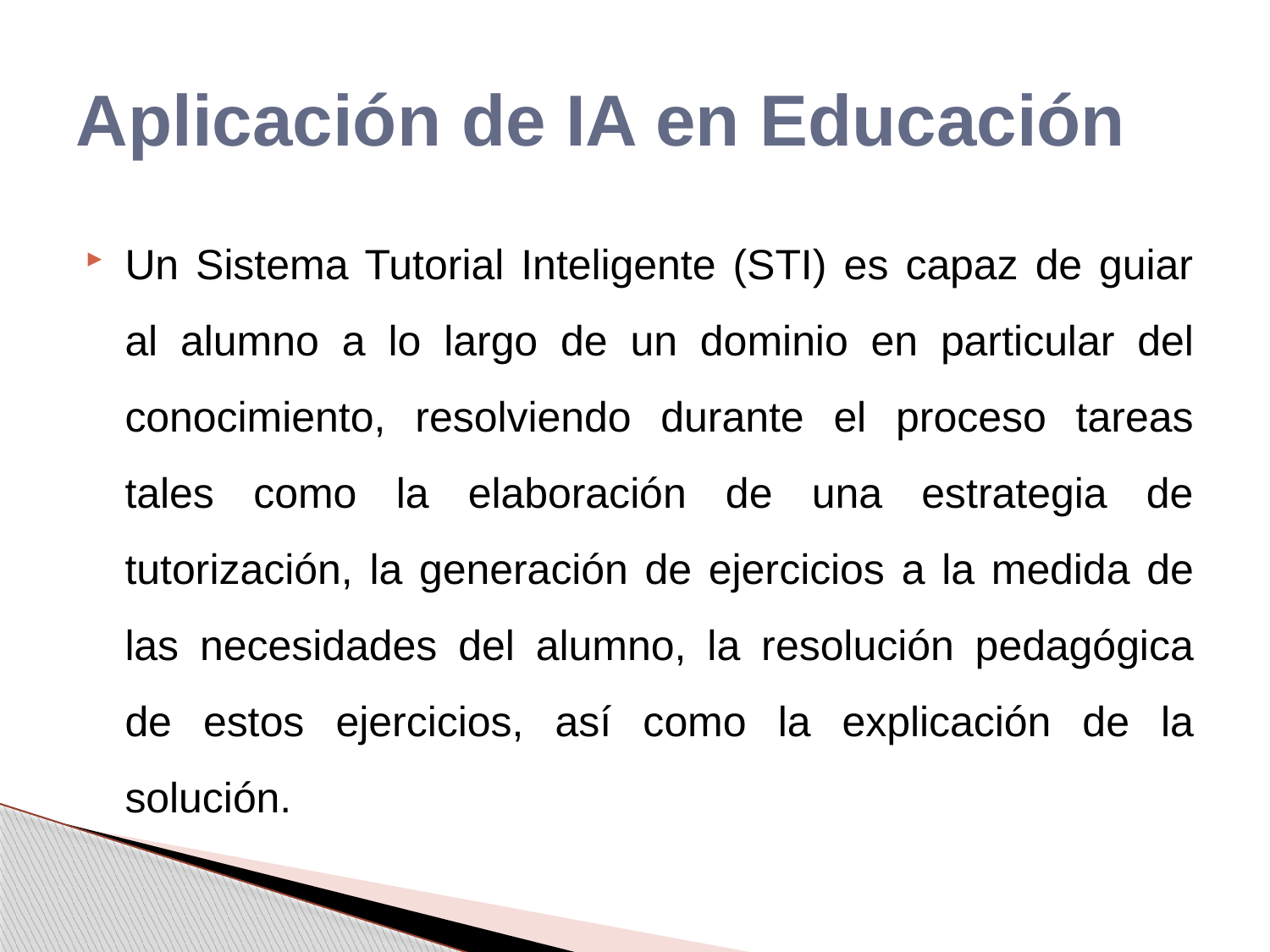

# Aplicación de IA en Educación
Un Sistema Tutorial Inteligente (STI) es capaz de guiar al alumno a lo largo de un dominio en particular del conocimiento, resolviendo durante el proceso tareas tales como la elaboración de una estrategia de tutorización, la generación de ejercicios a la medida de las necesidades del alumno, la resolución pedagógica de estos ejercicios, así como la explicación de la solución.